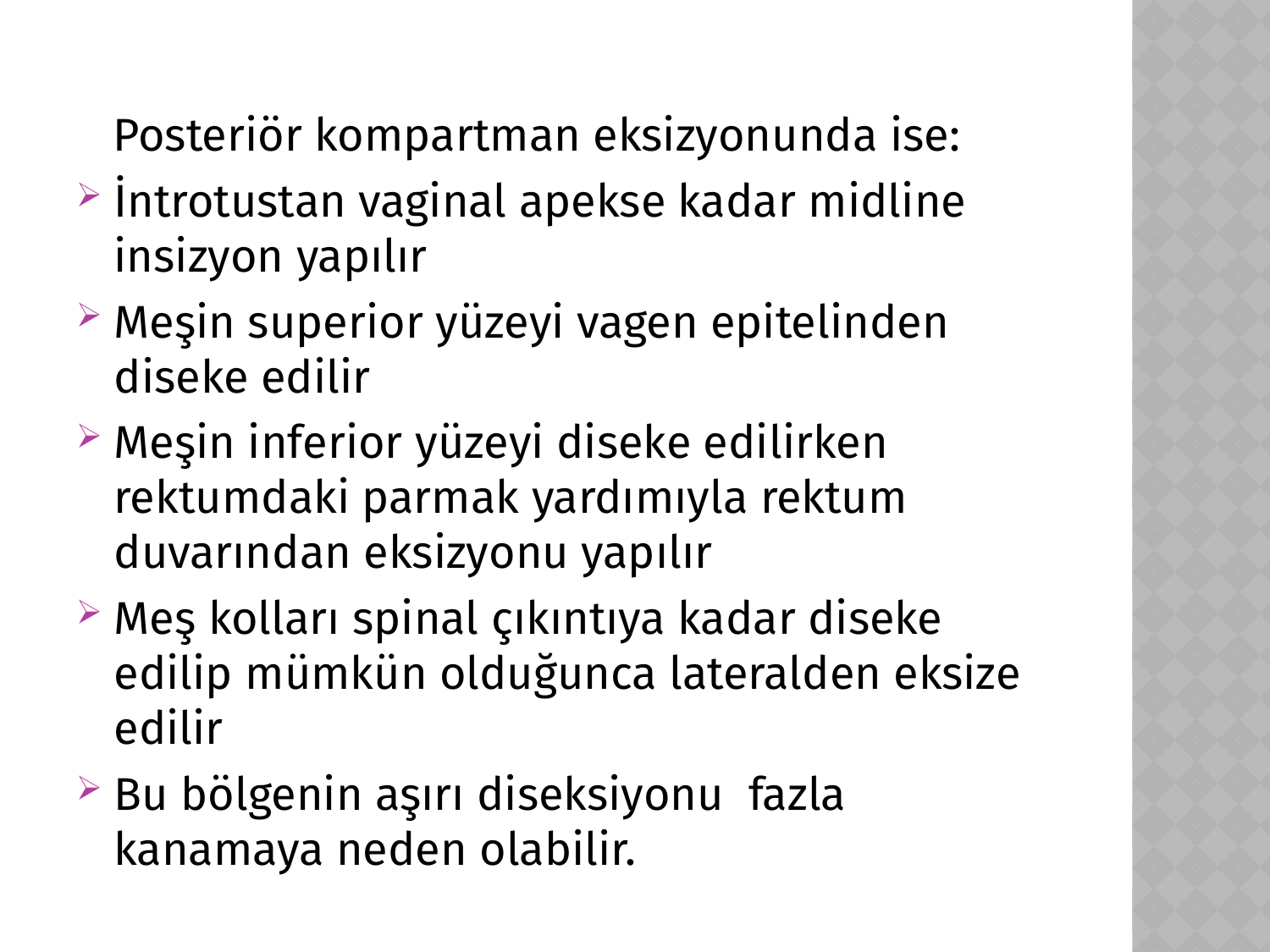

Posteriör kompartman eksizyonunda ise:
İntrotustan vaginal apekse kadar midline insizyon yapılır
Meşin superior yüzeyi vagen epitelinden diseke edilir
Meşin inferior yüzeyi diseke edilirken rektumdaki parmak yardımıyla rektum duvarından eksizyonu yapılır
Meş kolları spinal çıkıntıya kadar diseke edilip mümkün olduğunca lateralden eksize edilir
Bu bölgenin aşırı diseksiyonu  fazla kanamaya neden olabilir.